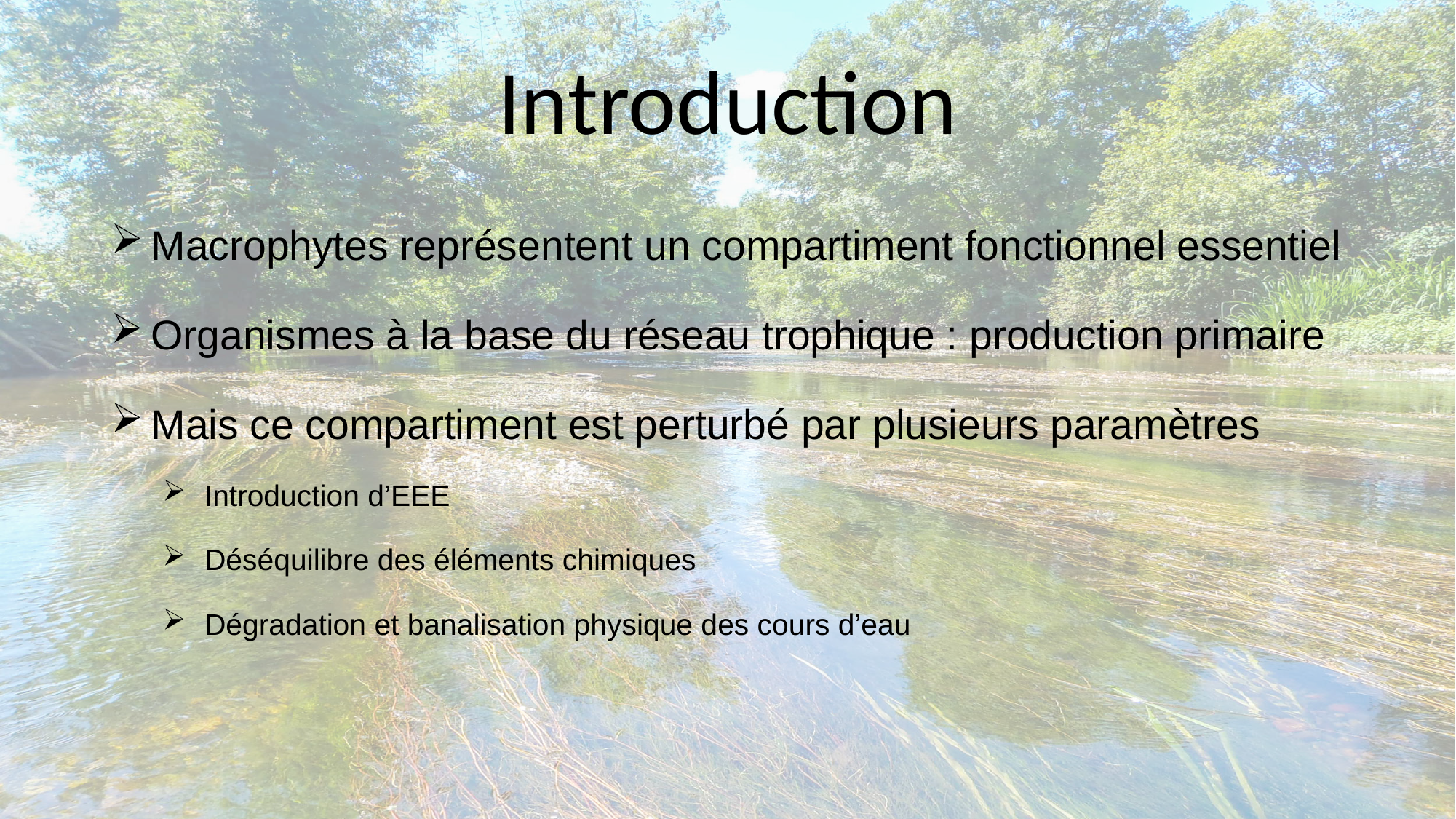

Introduction
Macrophytes représentent un compartiment fonctionnel essentiel
Organismes à la base du réseau trophique : production primaire
Mais ce compartiment est perturbé par plusieurs paramètres
Introduction d’EEE
Déséquilibre des éléments chimiques
Dégradation et banalisation physique des cours d’eau